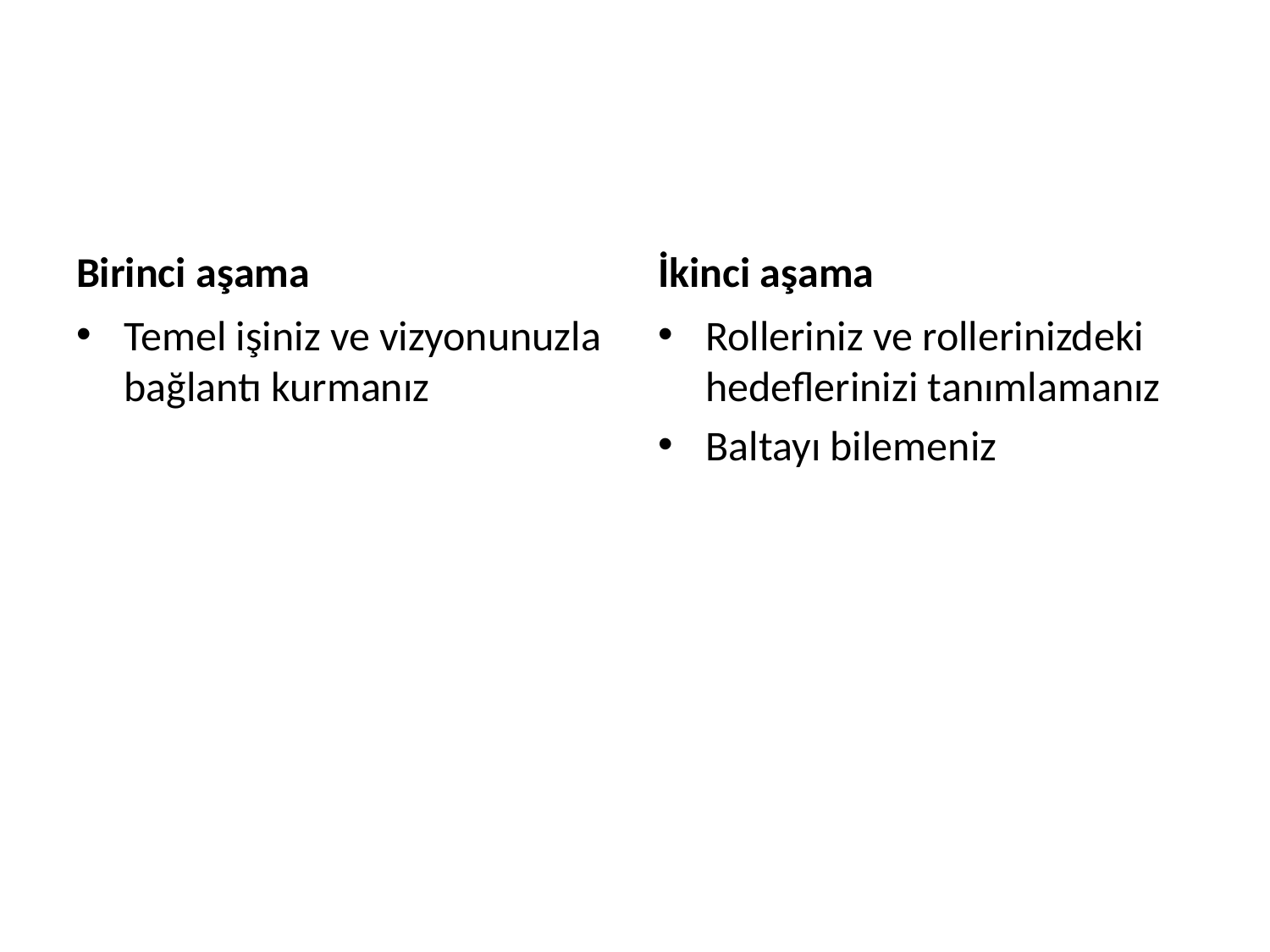

Birinci aşama
İkinci aşama
Temel işiniz ve vizyonunuzla bağlantı kurmanız
Rolleriniz ve rollerinizdeki hedeflerinizi tanımlamanız
Baltayı bilemeniz